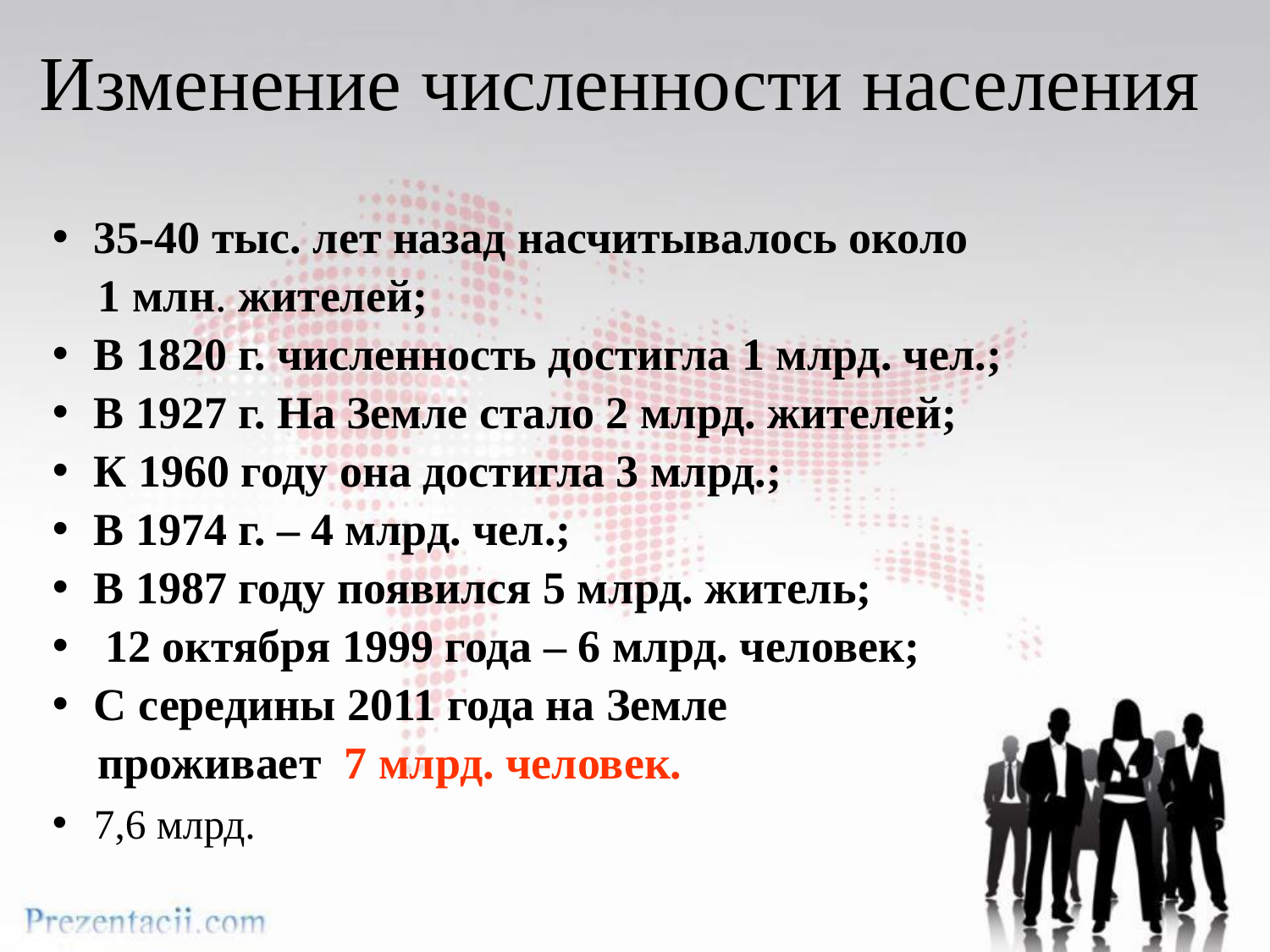

# Изменение численности населения

35-40 тыс. лет назад насчитывалось около
    1 млн. жителей;
В 1820 г. численность достигла 1 млрд. чел.;
В 1927 г. На Земле стало 2 млрд. жителей;
К 1960 году она достигла 3 млрд.;
В 1974 г. – 4 млрд. чел.;
В 1987 году появился 5 млрд. житель;
 12 октября 1999 года – 6 млрд. человек;
С середины 2011 года на Земле
    проживает  7 млрд. человек.
7,6 млрд.